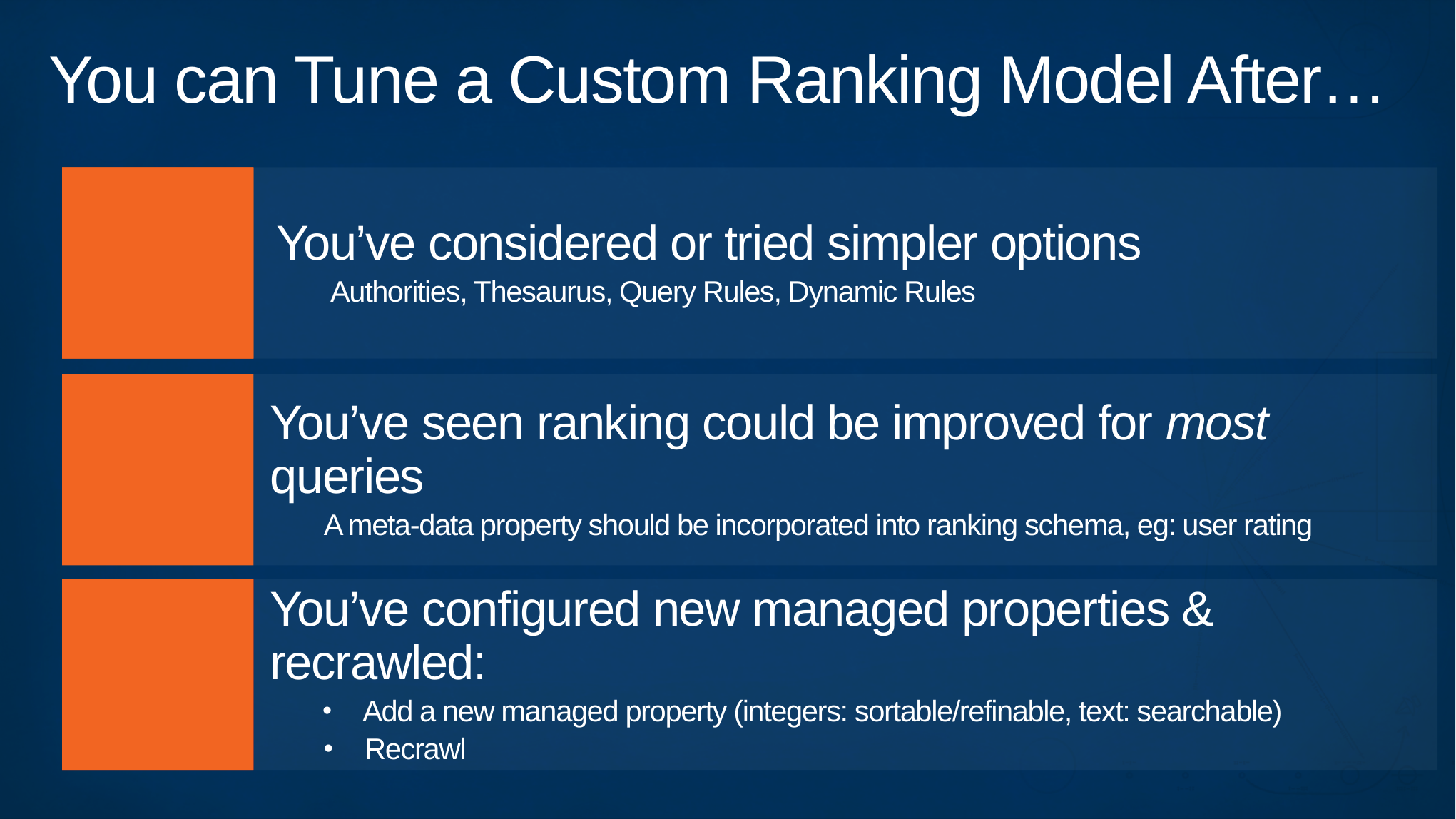

# You can Tune a Custom Ranking Model After…

You’ve considered or tried simpler options
Authorities, Thesaurus, Query Rules, Dynamic Rules

You’ve seen ranking could be improved for most queries
A meta-data property should be incorporated into ranking schema, eg: user rating

You’ve configured new managed properties & recrawled:
Add a new managed property (integers: sortable/refinable, text: searchable)
Recrawl